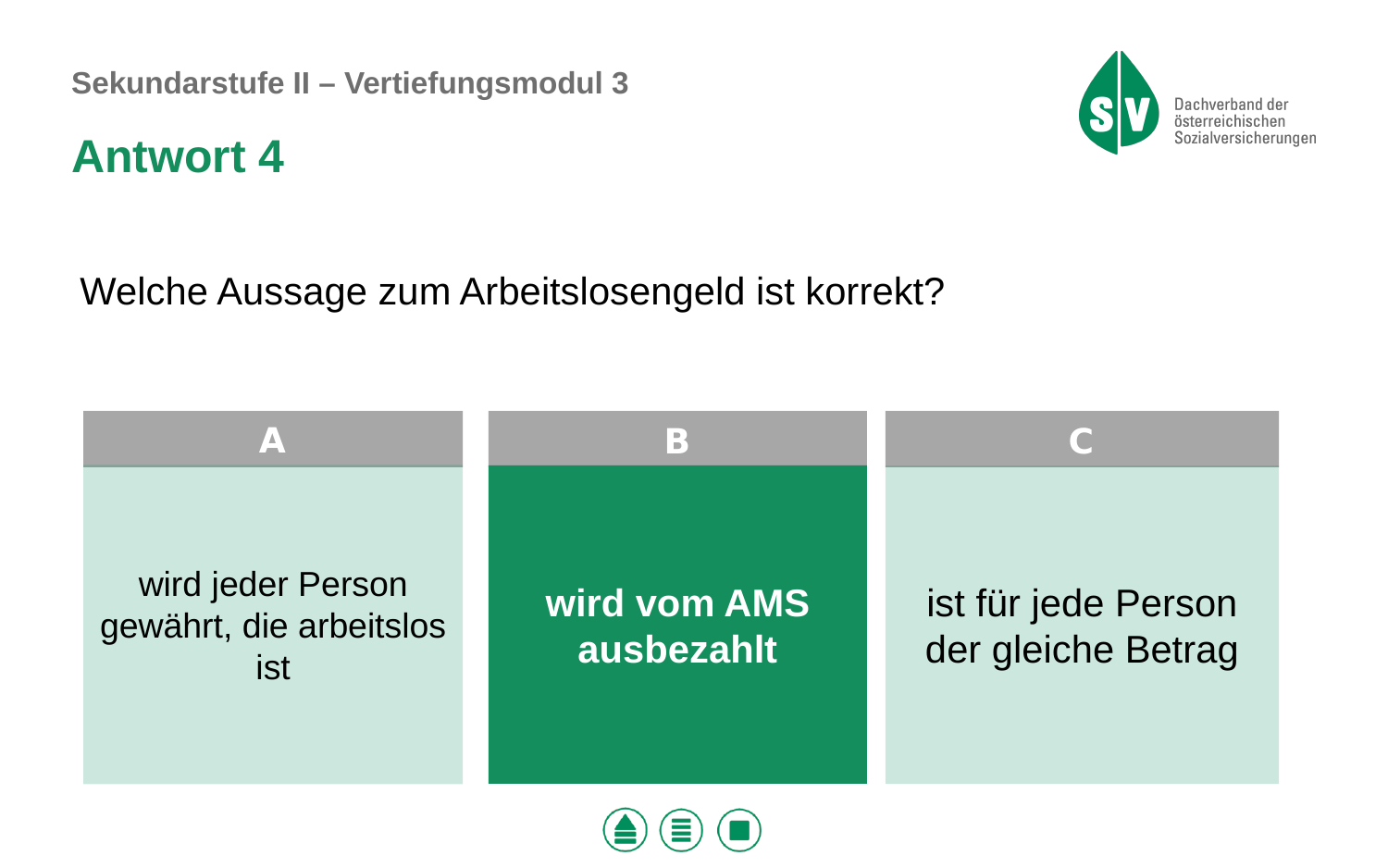

Antwort 4
Welche Aussage zum Arbeitslosengeld ist korrekt?
wird jeder Person gewährt, die arbeitslos ist
wird vom AMS ausbezahlt
ist für jede Person der gleiche Betrag
23